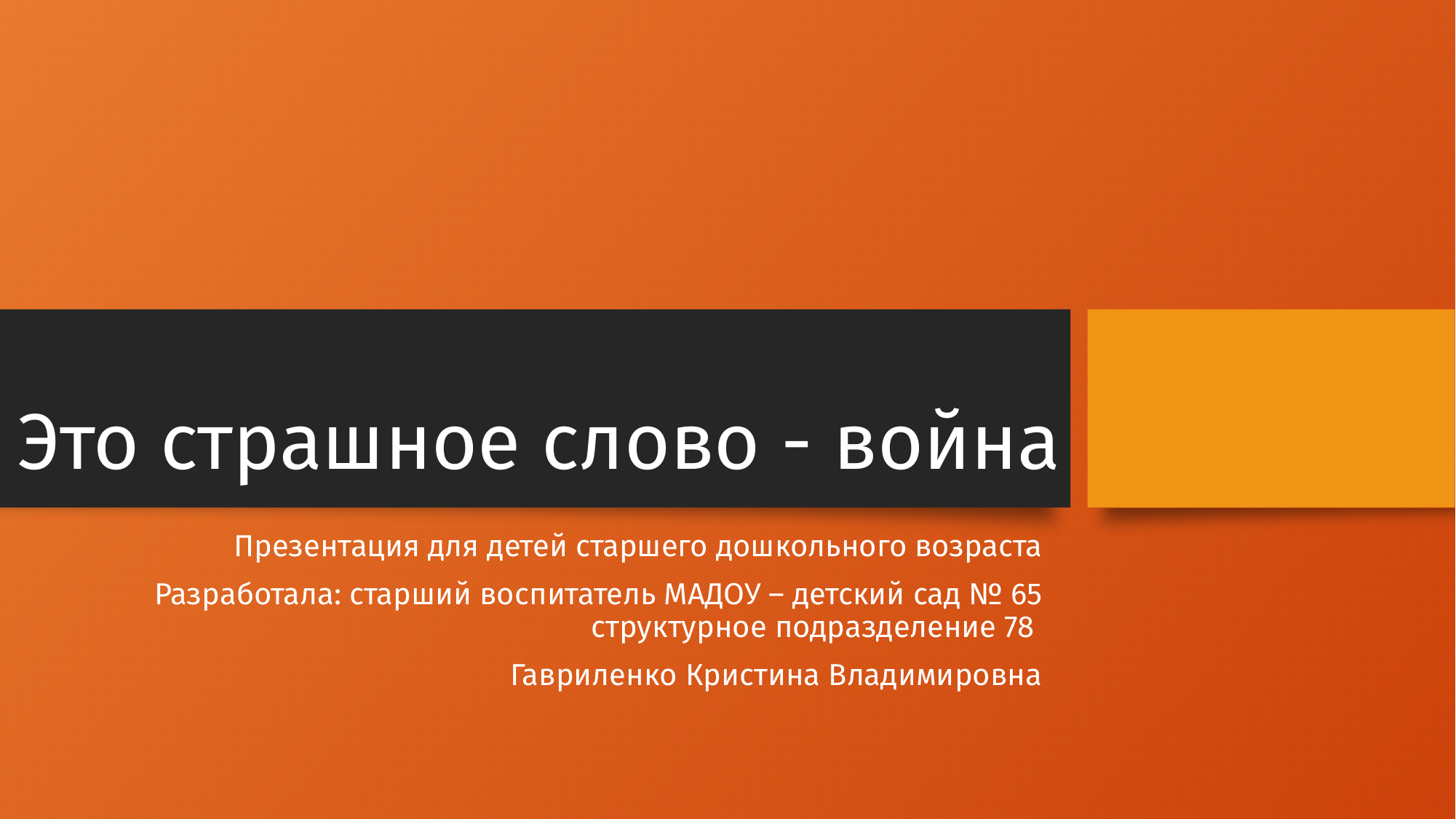

# Это страшное слово - война
Презентация для детей старшего дошкольного возраста
Разработала: старший воспитатель МАДОУ – детский сад № 65 структурное подразделение 78
Гавриленко Кристина Владимировна